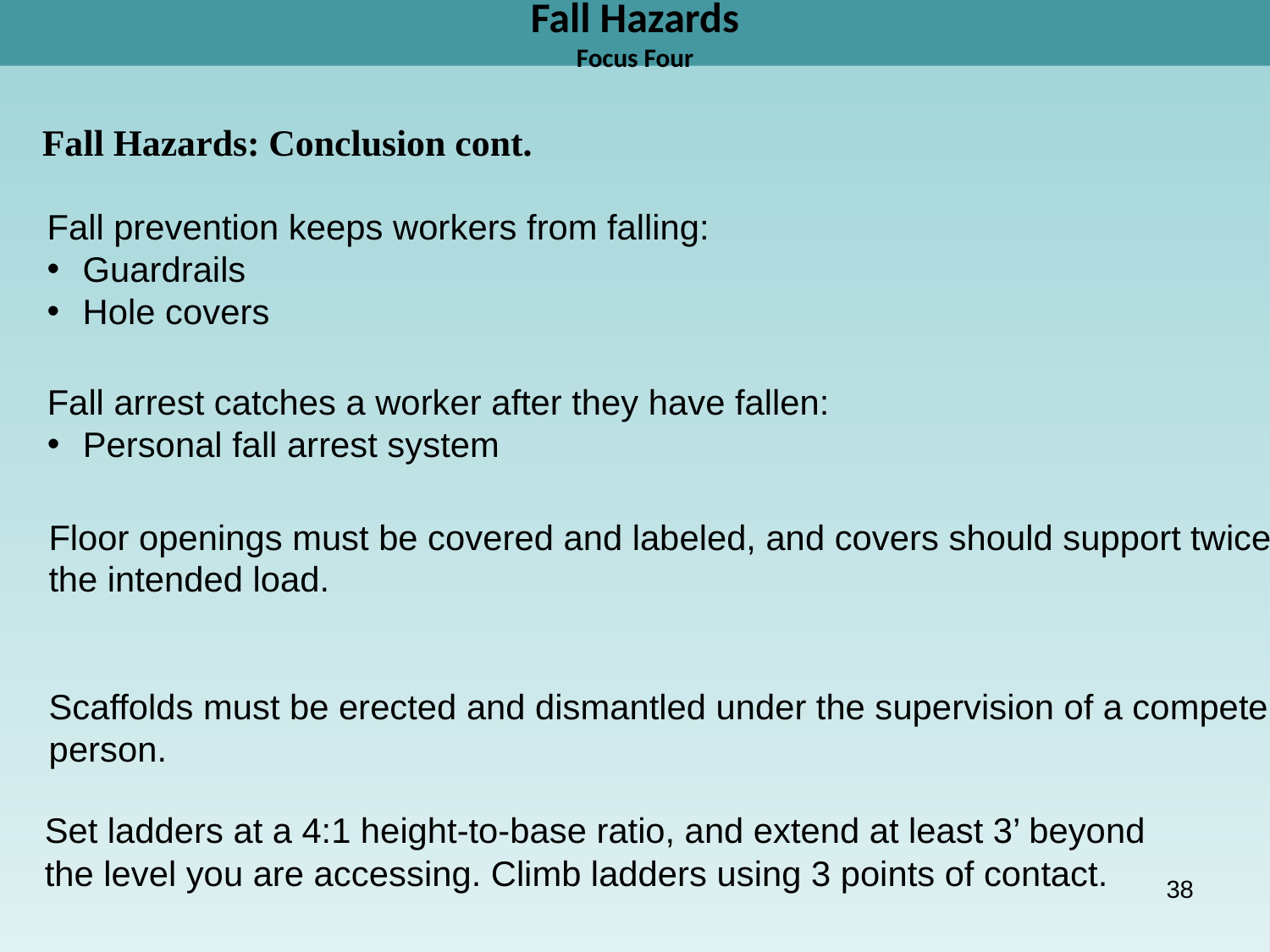

Fall Hazards
Focus Four
Fall Hazards: Conclusion cont.
Fall prevention keeps workers from falling:
Guardrails
Hole covers
Fall arrest catches a worker after they have fallen:
Personal fall arrest system
Floor openings must be covered and labeled, and covers should support twice
the intended load.
Scaffolds must be erected and dismantled under the supervision of a competent
person.
Set ladders at a 4:1 height-to-base ratio, and extend at least 3’ beyond the level you are accessing. Climb ladders using 3 points of contact.
38